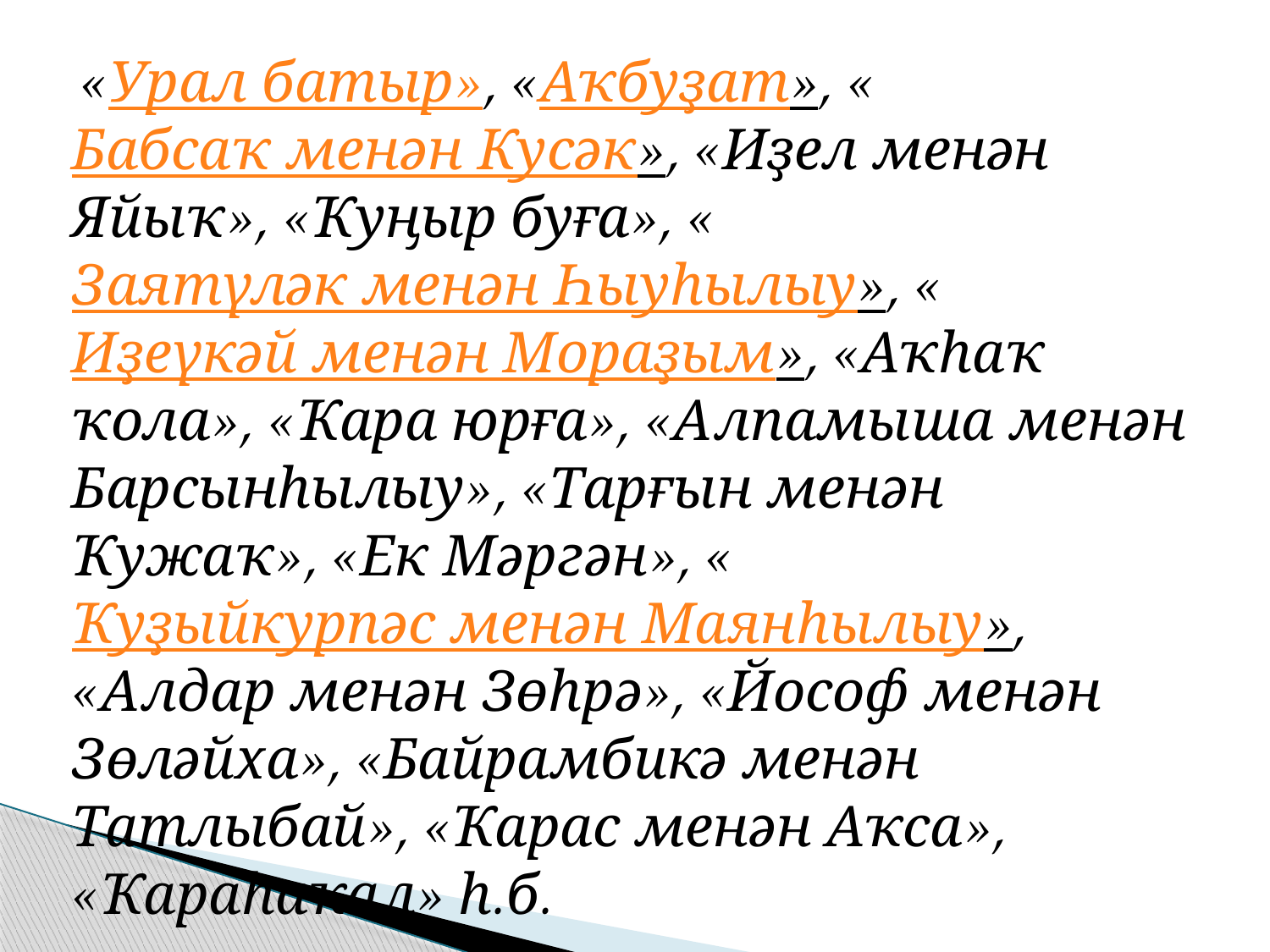

#
 «Урал батыр», «Аҡбуҙат», «Бабсаҡ менән Кусәк», «Иҙел менән Яйыҡ», «Ҡуңыр буға», «Заятүләк менән Һыуһылыу», «Иҙеүкәй менән Мораҙым», «Аҡһаҡ ҡола», «Ҡара юрға», «Алпамыша менән Барсынһылыу», «Тарғын менән Ҡужаҡ», «Ек Мәргән», «Ҡуҙыйкурпәс менән Маянһылыу», «Алдар менән Зөһрә», «Йософ менән Зөләйха», «Байрамбикә менән Татлыбай», «Ҡарас менән Аҡса», «Ҡараһаҡал» һ.б.